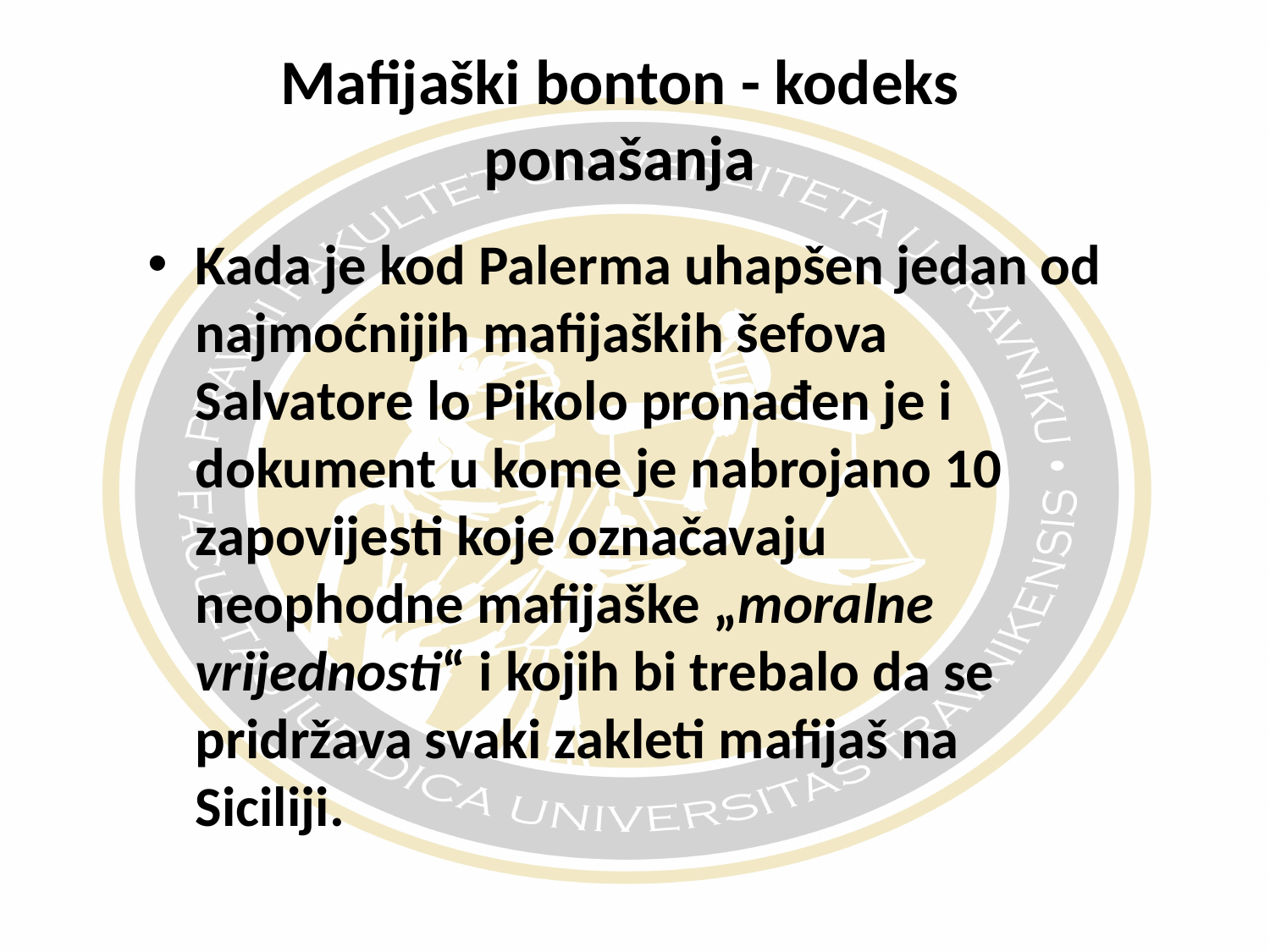

# Mafijaški bonton - kodeks ponašanja
Kada je kod Palerma uhapšen jedan od najmoćnijih mafijaških šefova Salvatore lo Pikolo pronađen je i dokument u kome je nabrojano 10 zapovijesti koje označavaju neophodne mafijaške „moralne vrijednosti“ i kojih bi trebalo da se pridržava svaki zakleti mafijaš na Siciliji.